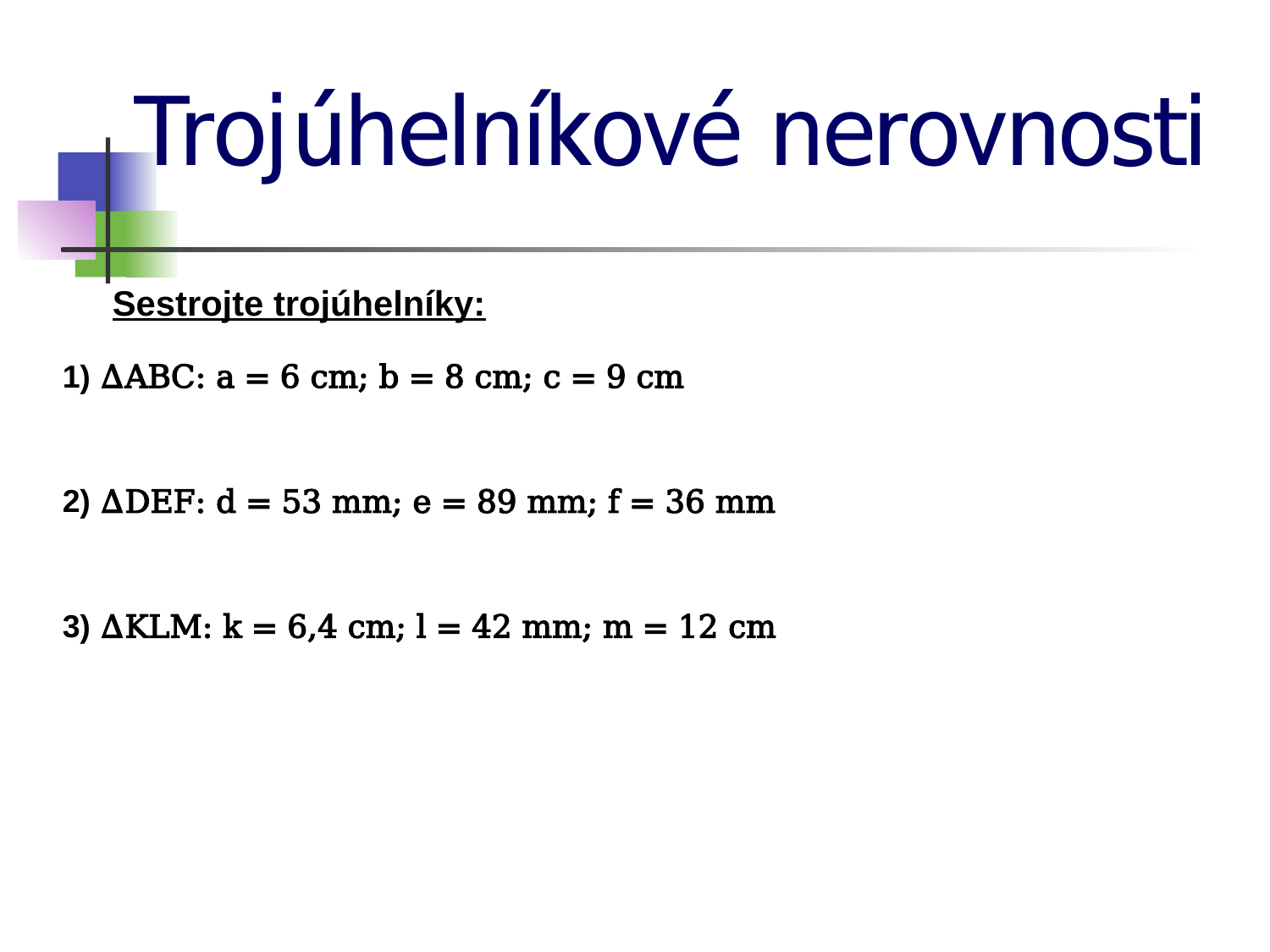

Trojúhelníkové nerovnosti
Sestrojte trojúhelníky:
1) ∆ABC: a = 6 cm; b = 8 cm; c = 9 cm
2) ∆DEF: d = 53 mm; e = 89 mm; f = 36 mm
3) ∆KLM: k = 6,4 cm; l = 42 mm; m = 12 cm